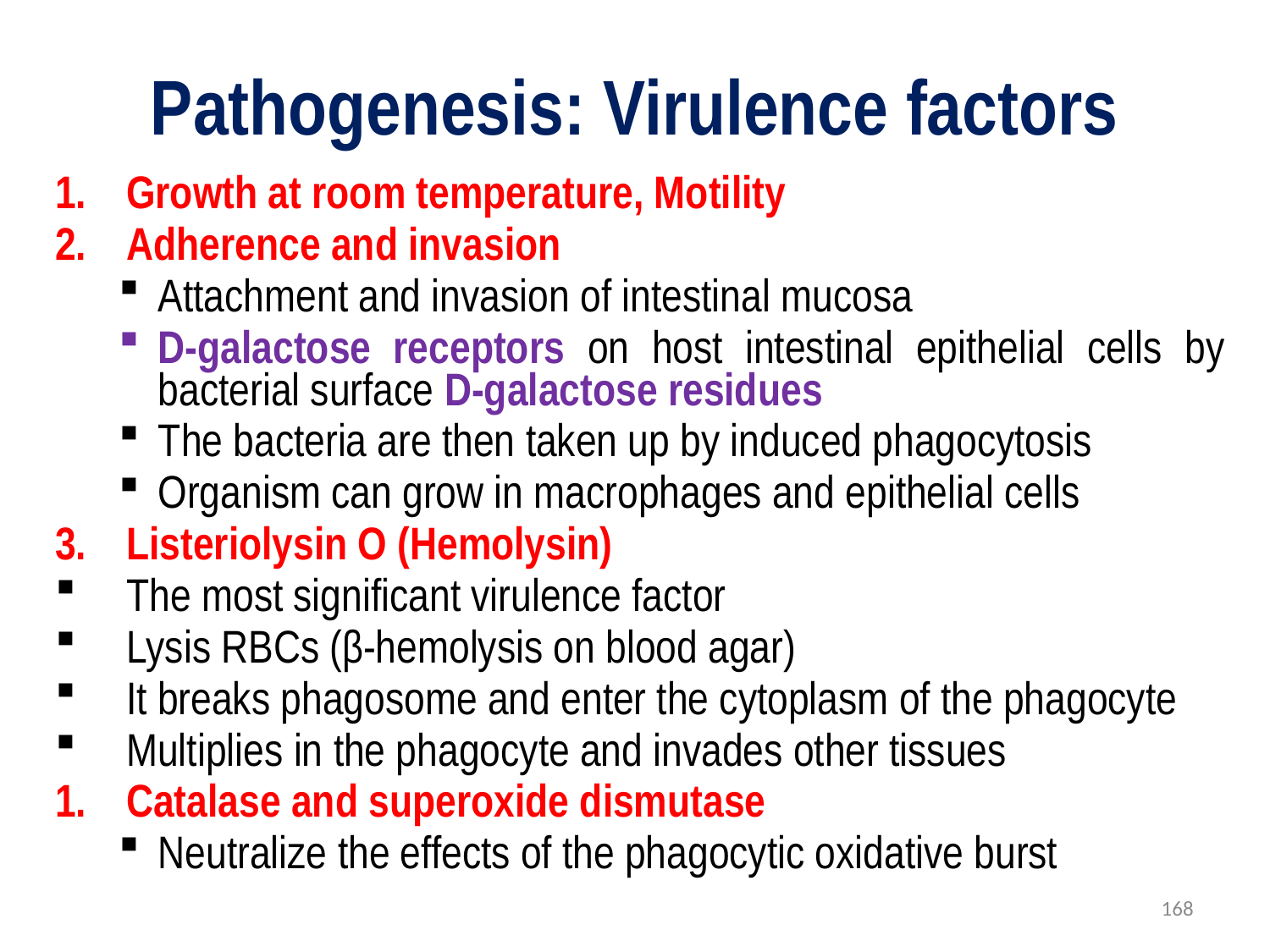

# Pathogenesis: Virulence factors
Growth at room temperature, Motility
Adherence and invasion
Attachment and invasion of intestinal mucosa
D-galactose receptors on host intestinal epithelial cells by bacterial surface D-galactose residues
The bacteria are then taken up by induced phagocytosis
Organism can grow in macrophages and epithelial cells
Listeriolysin O (Hemolysin)
The most significant virulence factor
Lysis RBCs (β-hemolysis on blood agar)
It breaks phagosome and enter the cytoplasm of the phagocyte
Multiplies in the phagocyte and invades other tissues
Catalase and superoxide dismutase
Neutralize the effects of the phagocytic oxidative burst

168